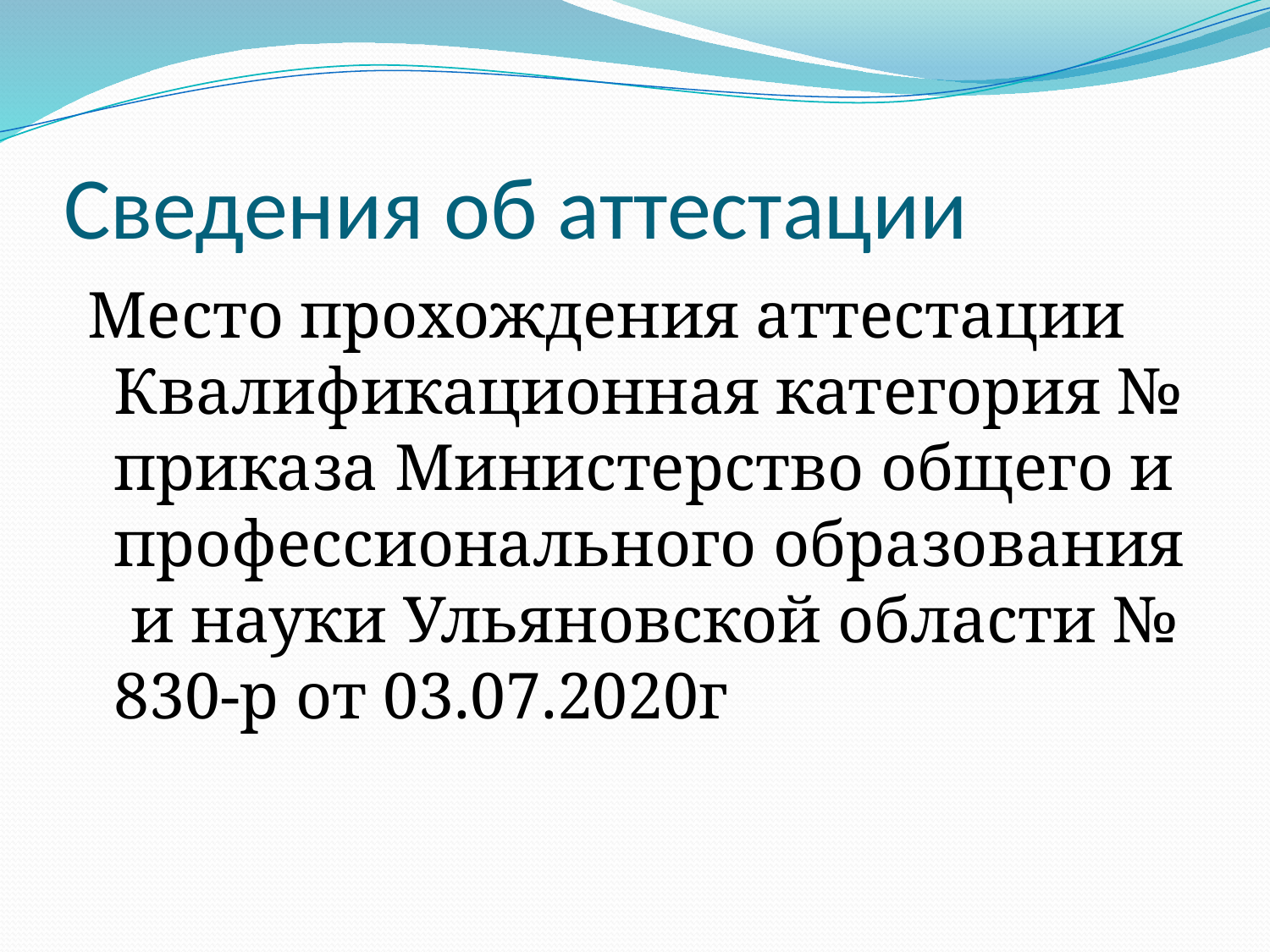

# Сведения об аттестации
 Место прохождения аттестации Квалификационная категория № приказа Министерство общего и профессионального образования  и науки Ульяновской области № 830-р от 03.07.2020г